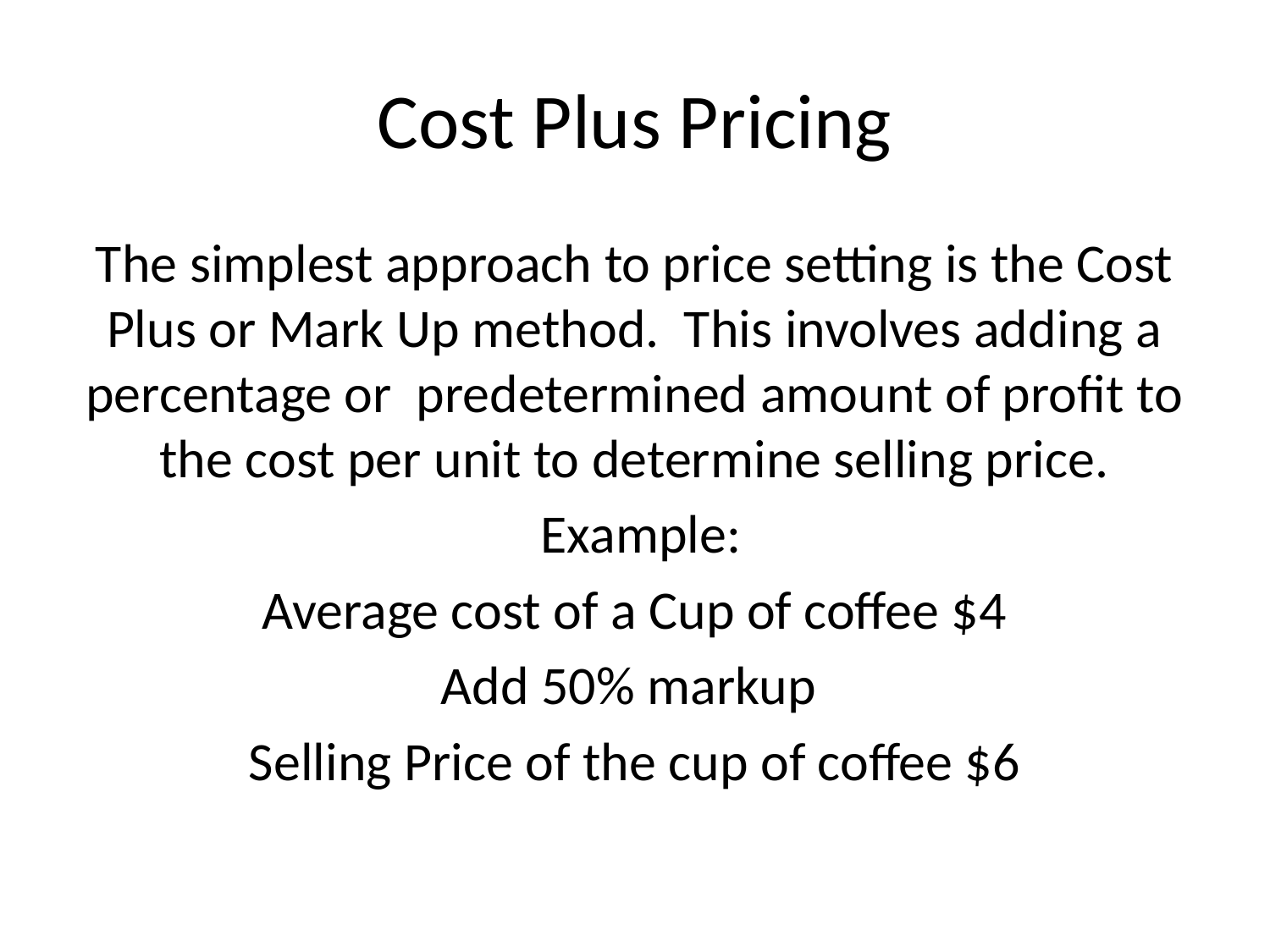

# Cost Plus Pricing
The simplest approach to price setting is the Cost Plus or Mark Up method.  This involves adding a percentage or  predetermined amount of profit to the cost per unit to determine selling price.
 Example:
Average cost of a Cup of coffee $4
Add 50% markup
Selling Price of the cup of coffee $6